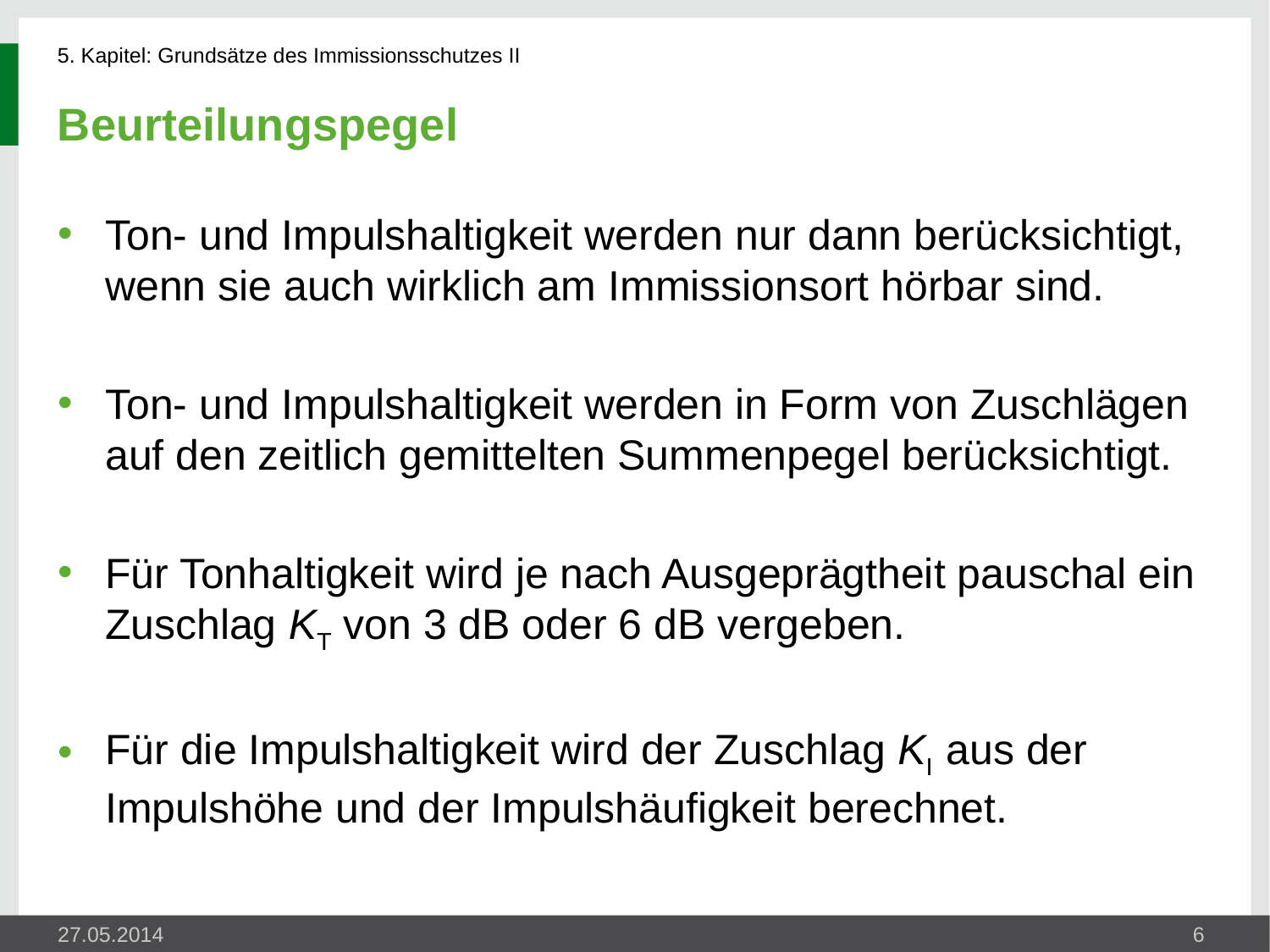

# Beurteilungspegel
Ton- und Impulshaltigkeit werden nur dann berücksichtigt, wenn sie auch wirklich am Immissionsort hörbar sind.

Ton- und Impulshaltigkeit werden in Form von Zuschlägen auf den zeitlich gemittelten Summenpegel berücksichtigt.

Für Tonhaltigkeit wird je nach Ausgeprägtheit pauschal ein Zuschlag KT von 3 dB oder 6 dB vergeben.

Für die Impulshaltigkeit wird der Zuschlag KI  aus der Impulshöhe und der Impulshäufigkeit berechnet.
27.05.2014
6